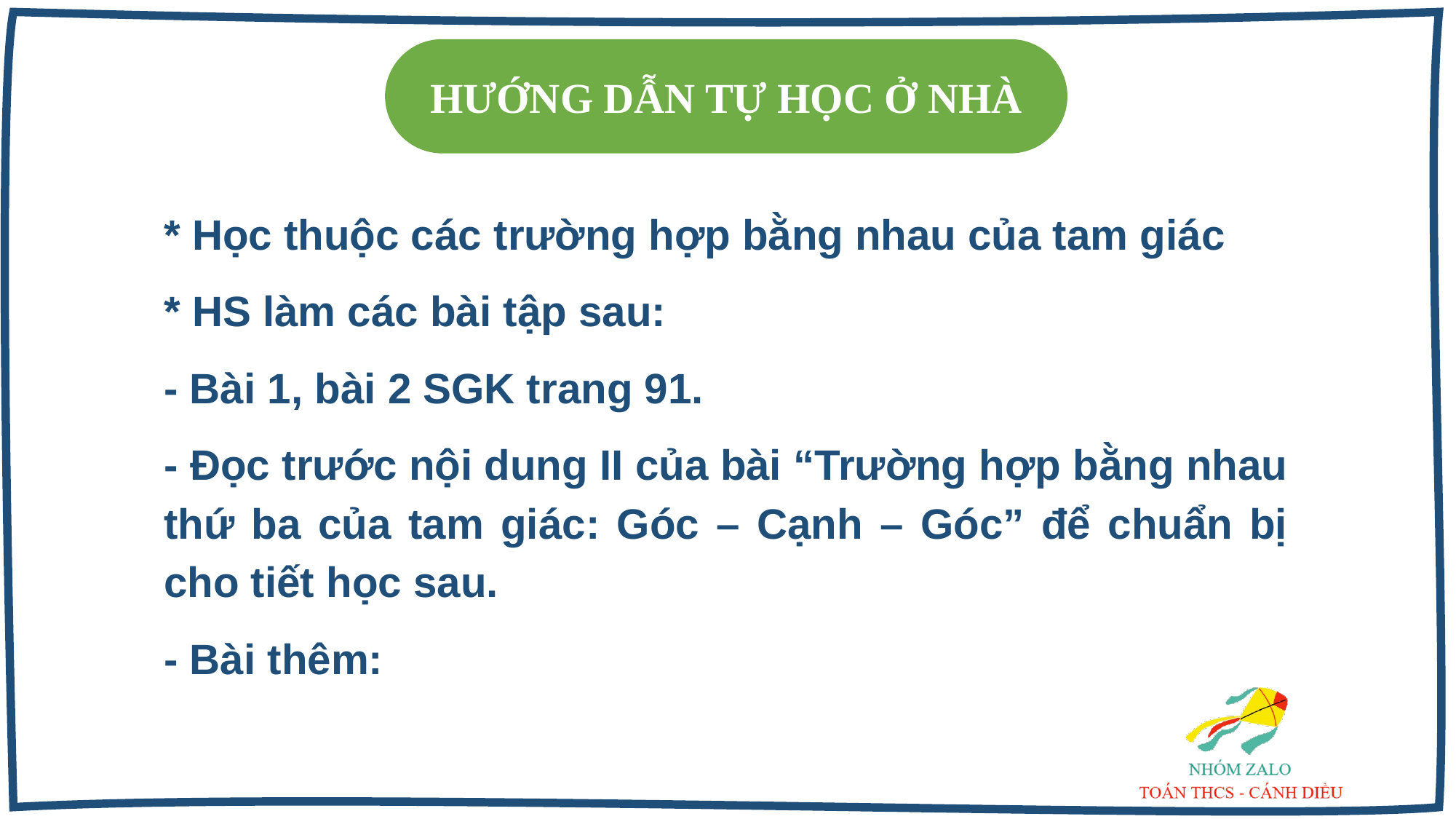

HƯỚNG DẪN TỰ HỌC Ở NHÀ
* Học thuộc các trường hợp bằng nhau của tam giác
* HS làm các bài tập sau:
- Bài 1, bài 2 SGK trang 91.
- Đọc trước nội dung II của bài “Trường hợp bằng nhau thứ ba của tam giác: Góc – Cạnh – Góc” để chuẩn bị cho tiết học sau.
- Bài thêm: